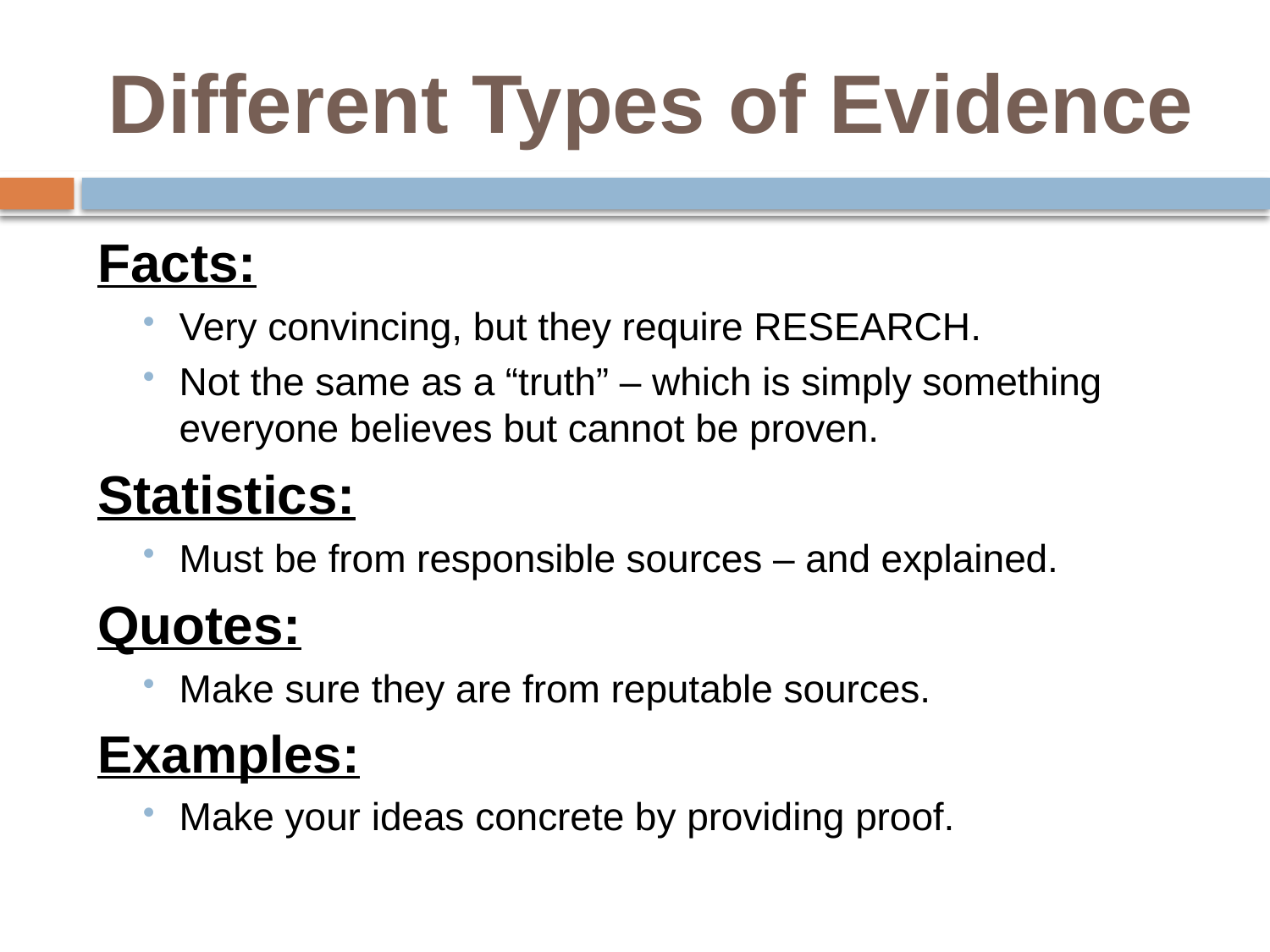

# Different Types of Evidence
Facts:
Very convincing, but they require RESEARCH.
Not the same as a “truth” – which is simply something everyone believes but cannot be proven.
Statistics:
Must be from responsible sources – and explained.
Quotes:
Make sure they are from reputable sources.
Examples:
Make your ideas concrete by providing proof.